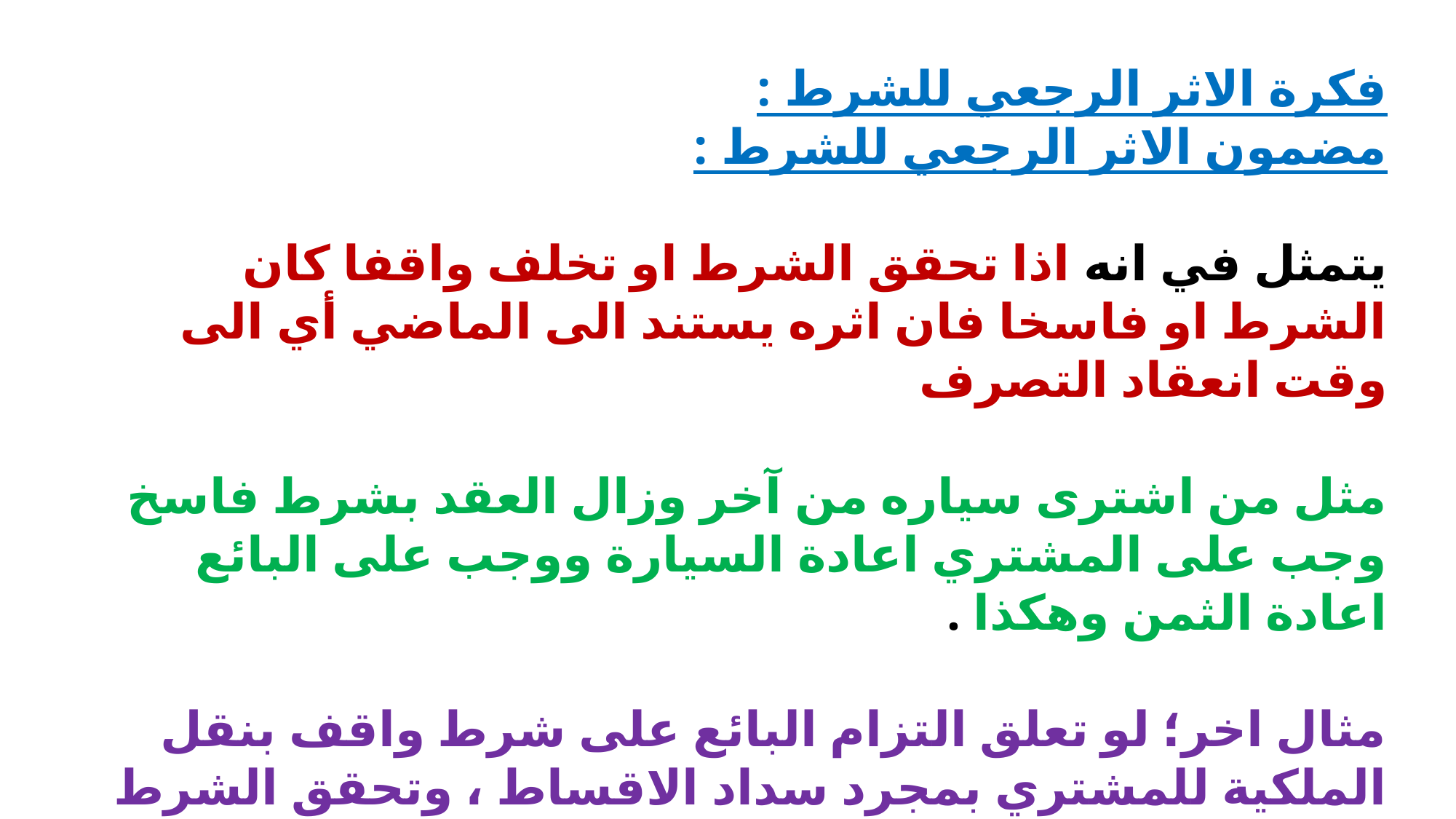

فكرة الاثر الرجعي للشرط :
مضمون الاثر الرجعي للشرط :

يتمثل في انه اذا تحقق الشرط او تخلف واقفا كان الشرط او فاسخا فان اثره يستند الى الماضي أي الى وقت انعقاد التصرف

مثل من اشترى سياره من آخر وزال العقد بشرط فاسخ وجب على المشتري اعادة السيارة ووجب على البائع اعادة الثمن وهكذا .

مثال اخر؛ لو تعلق التزام البائع على شرط واقف بنقل الملكية للمشتري بمجرد سداد الاقساط ، وتحقق الشرط تنتقل الملكية باثر رجعي من وقت ابرام البيع وليس من تحقق الشرط .